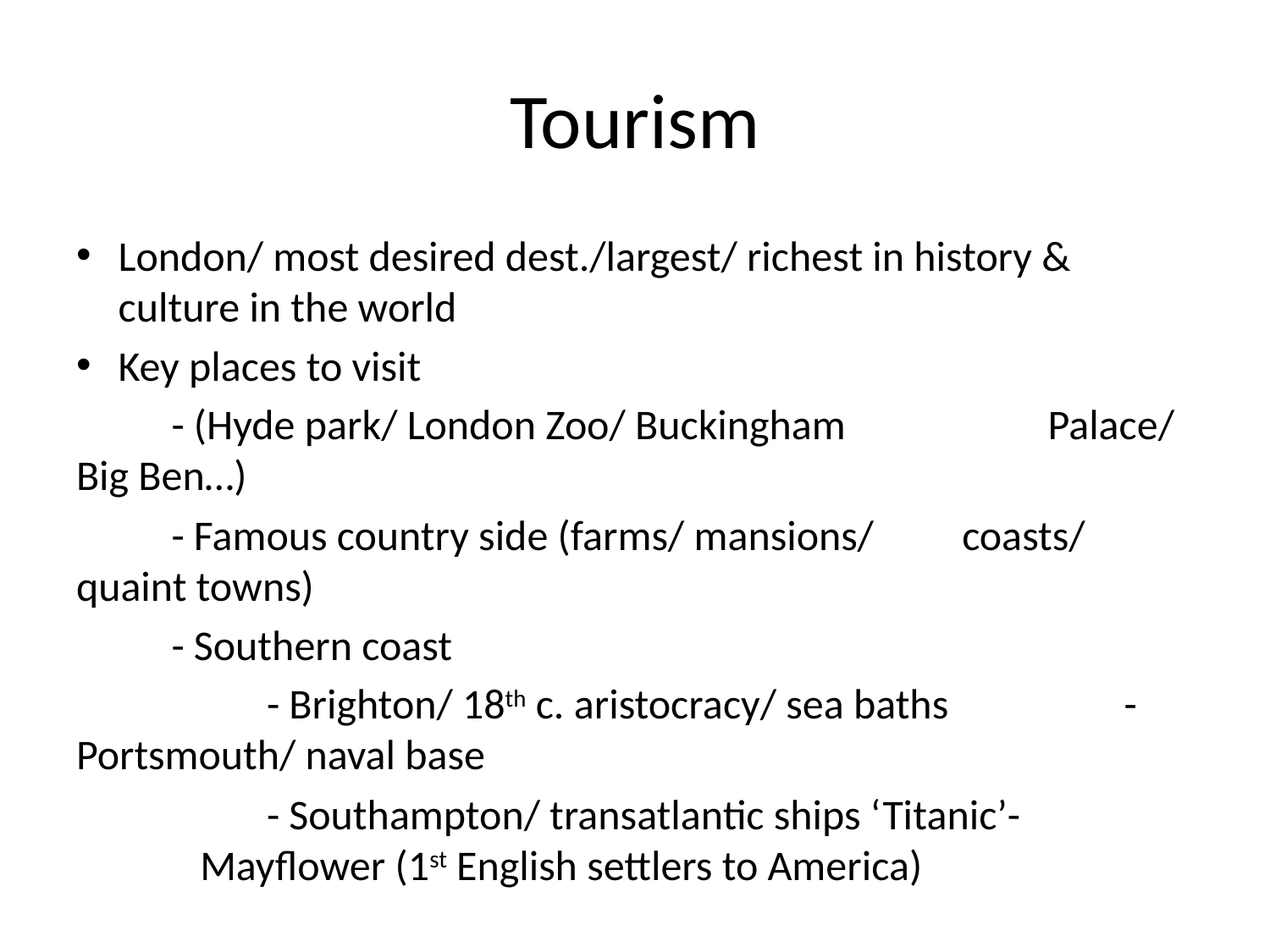

# Tourism
London/ most desired dest./largest/ richest in history & culture in the world
Key places to visit
	- (Hyde park/ London Zoo/ Buckingham 	 	  Palace/ Big Ben…)
	- Famous country side (farms/ mansions/ 	   coasts/ quaint towns)
	- Southern coast
		- Brighton/ 18th c. aristocracy/ sea baths 		- Portsmouth/ naval base
		- Southampton/ transatlantic ships ‘Titanic’- 		   Mayflower (1st English settlers to America)